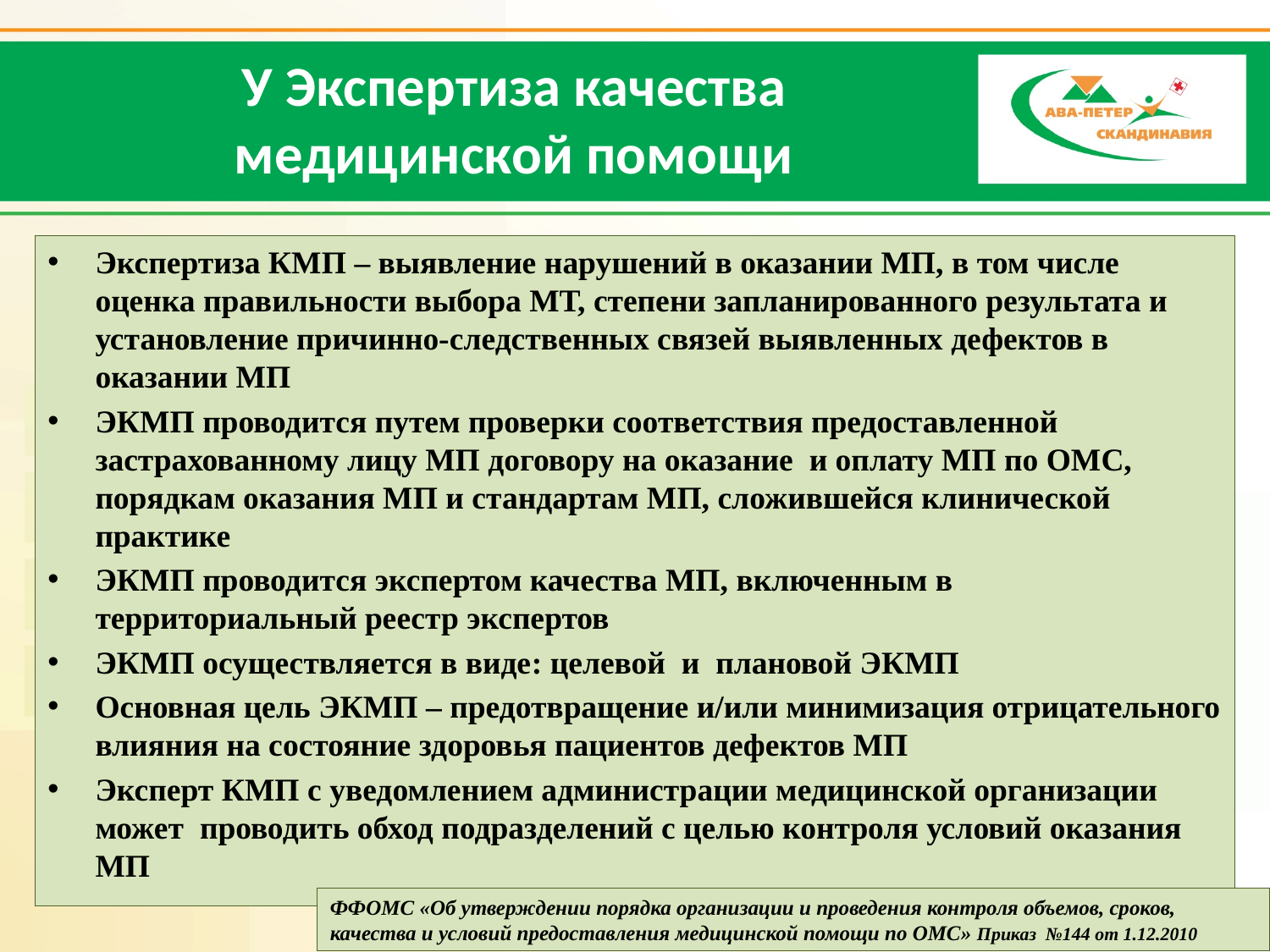

# У Экспертиза качества медицинской помощи
Экспертиза КМП – выявление нарушений в оказании МП, в том числе оценка правильности выбора МТ, степени запланированного результата и установление причинно-следственных связей выявленных дефектов в оказании МП
ЭКМП проводится путем проверки соответствия предоставленной застрахованному лицу МП договору на оказание  и оплату МП по ОМС, порядкам оказания МП и стандартам МП, сложившейся клинической практике
ЭКМП проводится экспертом качества МП, включенным в территориальный реестр экспертов
ЭКМП осуществляется в виде: целевой  и  плановой ЭКМП
Основная цель ЭКМП – предотвращение и/или минимизация отрицательного влияния на состояние здоровья пациентов дефектов МП
Эксперт КМП с уведомлением администрации медицинской организации  может  проводить обход подразделений с целью контроля условий оказания МП
15
ФФОМС «Об утверждении порядка организации и проведения контроля объемов, сроков, качества и условий предоставления медицинской помощи по ОМС» Приказ  №144 от 1.12.2010